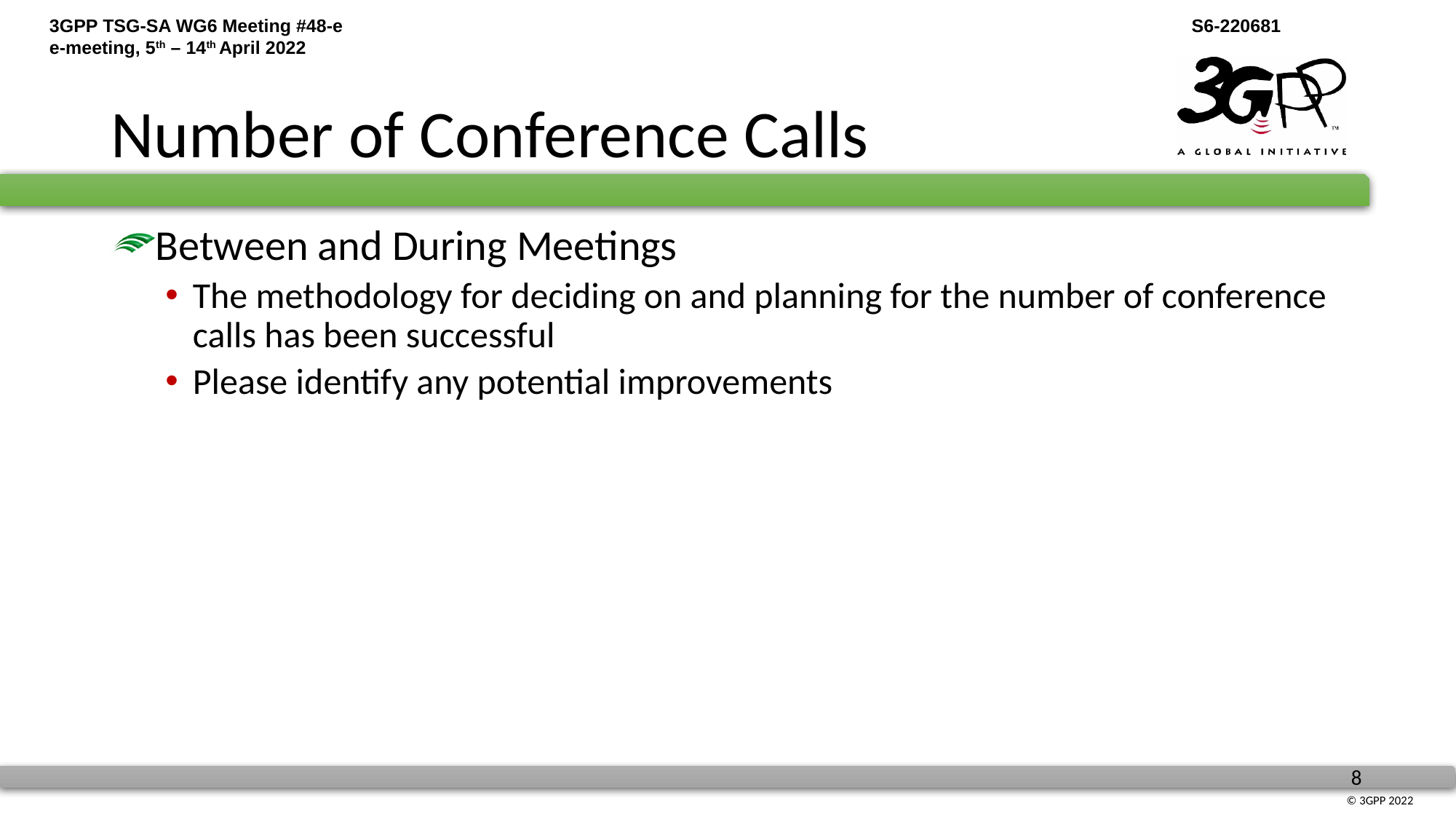

# Number of Conference Calls
Between and During Meetings
The methodology for deciding on and planning for the number of conference calls has been successful
Please identify any potential improvements